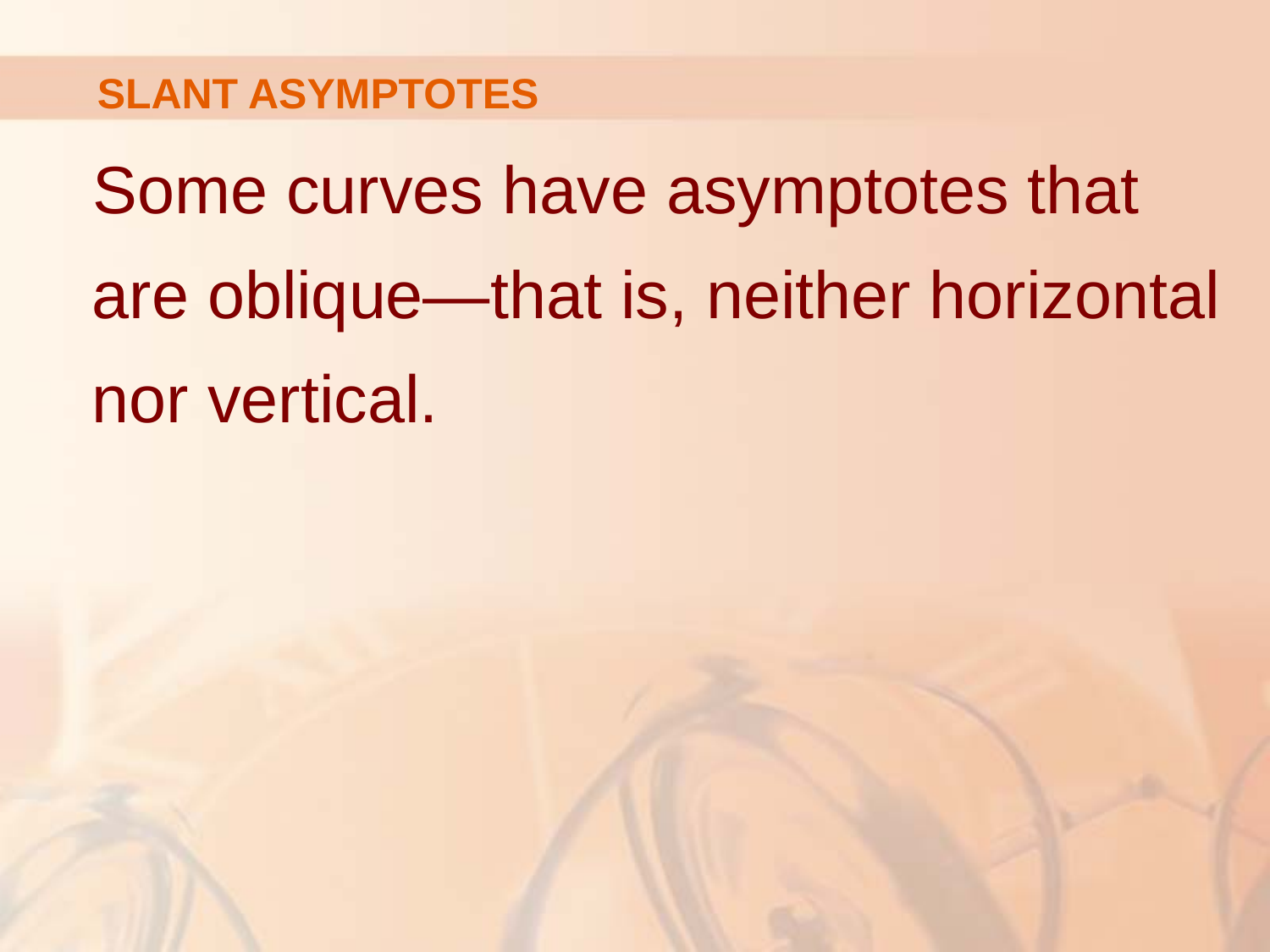

# SLANT ASYMPTOTES
Some curves have asymptotes that
are oblique—that is, neither horizontal nor vertical.